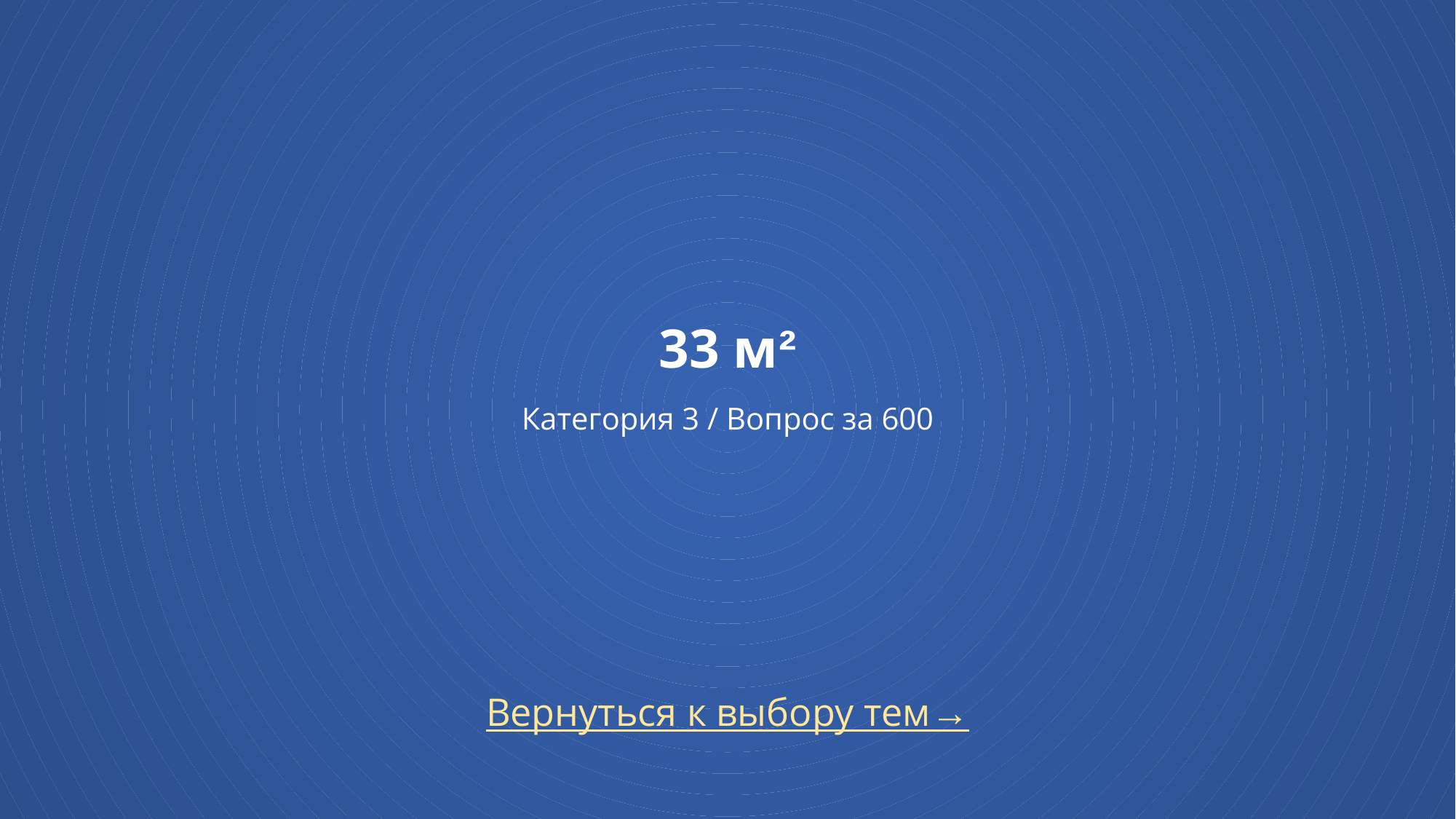

# 33 м² Категория 3 / Вопрос за 600
Вернуться к выбору тем→